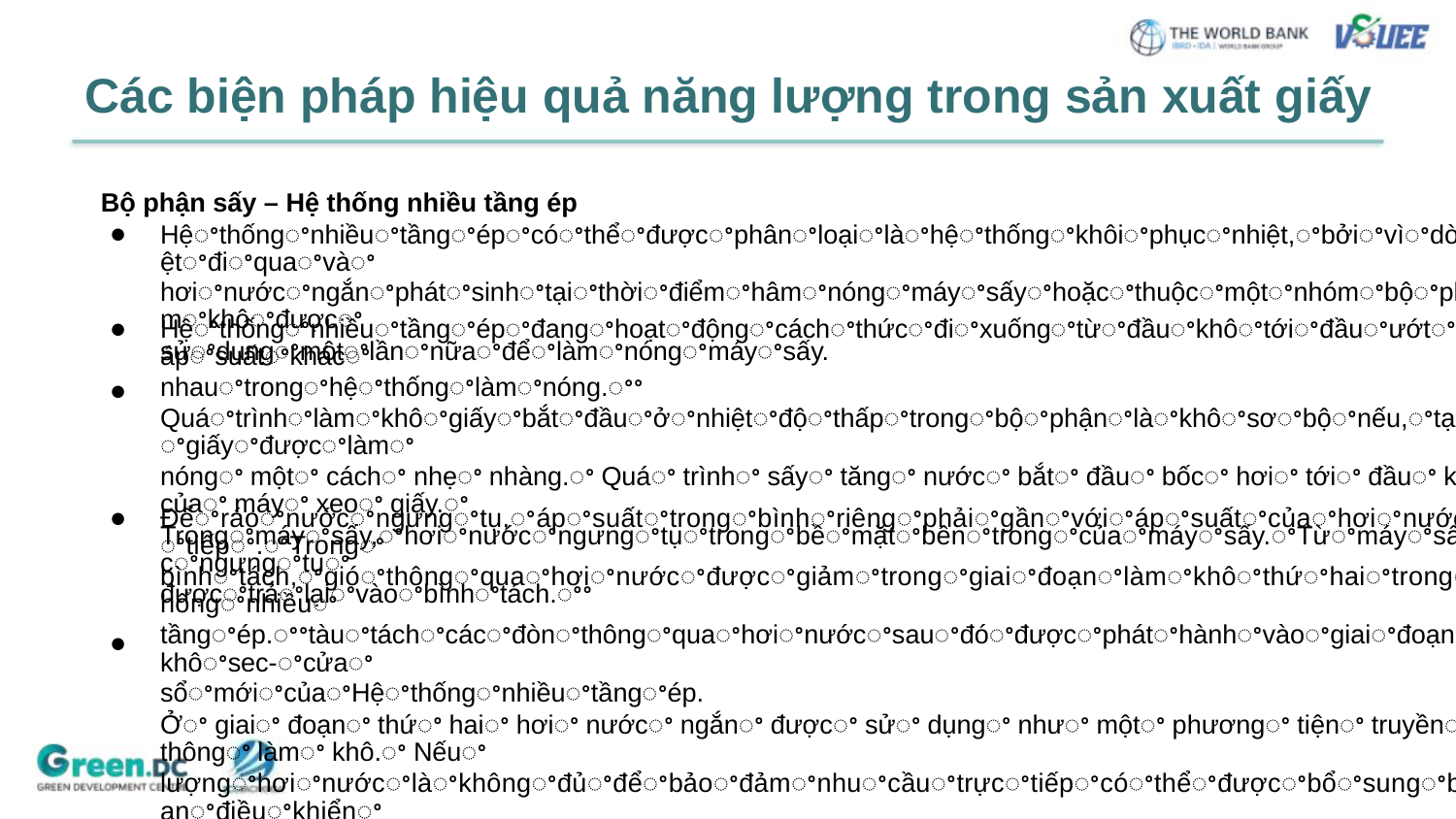

Các biện pháp hiệu quả năng lượng trong sản xuất giấy
Bộ phận sấy – Hệ thống nhiều tầng ép
●
Hệꢀthốngꢀnhiềuꢀtầngꢀépꢀcóꢀthểꢀđượcꢀphânꢀloạiꢀlàꢀhệꢀthốngꢀkhôiꢀphụcꢀnhiệt,ꢀbởiꢀvìꢀdòngꢀnhiệtꢀđiꢀquaꢀvàꢀ
hơiꢀnướcꢀngắnꢀphátꢀsinhꢀtạiꢀthờiꢀđiểmꢀhâmꢀnóngꢀmáyꢀsấyꢀhoặcꢀthuộcꢀmộtꢀnhómꢀbộꢀphậnꢀlàmꢀkhôꢀđượcꢀ
sửꢀdụngꢀmộtꢀlầnꢀnữaꢀđểꢀlàmꢀnóngꢀmáyꢀsấy.
●
●
Hệꢀthốngꢀnhiềuꢀtầngꢀépꢀđangꢀhoạtꢀđộngꢀcáchꢀthứcꢀđiꢀxuốngꢀtừꢀđầuꢀkhôꢀtớiꢀđầuꢀướtꢀbằngꢀápꢀsuấtꢀkhácꢀ
nhauꢀtrongꢀhệꢀthốngꢀlàmꢀnóng.ꢀꢀ
Quáꢀtrìnhꢀlàmꢀkhôꢀgiấyꢀbắtꢀđầuꢀởꢀnhiệtꢀđộꢀthấpꢀtrongꢀbộꢀphậnꢀlàꢀkhôꢀsơꢀbộꢀnếu,ꢀtạiꢀđâyꢀgiấyꢀđượcꢀlàmꢀ
nóngꢀ mộtꢀ cáchꢀ nhẹꢀ nhàng.ꢀ Quáꢀ trìnhꢀ sấyꢀ tăngꢀ nướcꢀ bắtꢀ đầuꢀ bốcꢀ hơiꢀ tớiꢀ đầuꢀ khôꢀ củaꢀ máyꢀ xeoꢀ giấy.ꢀ
Trongꢀmáyꢀsấy,ꢀhơiꢀnướcꢀngưngꢀtụꢀtrongꢀbềꢀmặtꢀbênꢀtrongꢀcủaꢀmáyꢀsấy.ꢀTừꢀmáyꢀsấyꢀnướcꢀngưngꢀtụꢀ
đượcꢀtrảꢀlạiꢀvàoꢀbìnhꢀtách.ꢀꢀ
●
●
Đểꢀráoꢀnướcꢀngưngꢀtụ,ꢀápꢀsuấtꢀtrongꢀbìnhꢀriêngꢀphảiꢀgầnꢀvớiꢀápꢀsuấtꢀcủaꢀhơiꢀnướcꢀtrựcꢀtiếpꢀ.ꢀTrongꢀ
bìnhꢀtách,ꢀgióꢀthôngꢀquaꢀhơiꢀnướcꢀđượcꢀgiảmꢀtrongꢀgiaiꢀđoạnꢀlàmꢀkhôꢀthứꢀhaiꢀtrongꢀHệꢀthốngꢀnhiềuꢀ
tầngꢀép.ꢀꢀtàuꢀtáchꢀcácꢀđònꢀthôngꢀquaꢀhơiꢀnướcꢀsauꢀđóꢀđượcꢀphátꢀhànhꢀvàoꢀgiaiꢀđoạnꢀlàmꢀkhôꢀsec-ꢀcửaꢀ
sổꢀmớiꢀcủaꢀHệꢀthốngꢀnhiềuꢀtầngꢀép.
Ởꢀ giaiꢀ đoạnꢀ thứꢀ haiꢀ hơiꢀ nướcꢀ ngắnꢀ đượcꢀ sửꢀ dụngꢀ nhưꢀ mộtꢀ phươngꢀ tiệnꢀ truyềnꢀ thôngꢀ làmꢀ khô.ꢀ Nếuꢀ
lượngꢀhơiꢀnướcꢀlàꢀkhôngꢀđủꢀđểꢀbảoꢀđảmꢀnhuꢀcầuꢀtrựcꢀtiếpꢀcóꢀthểꢀđượcꢀbổꢀsungꢀbằngꢀvanꢀđiềuꢀkhiểnꢀ
ápꢀsuấtꢀthứꢀhai